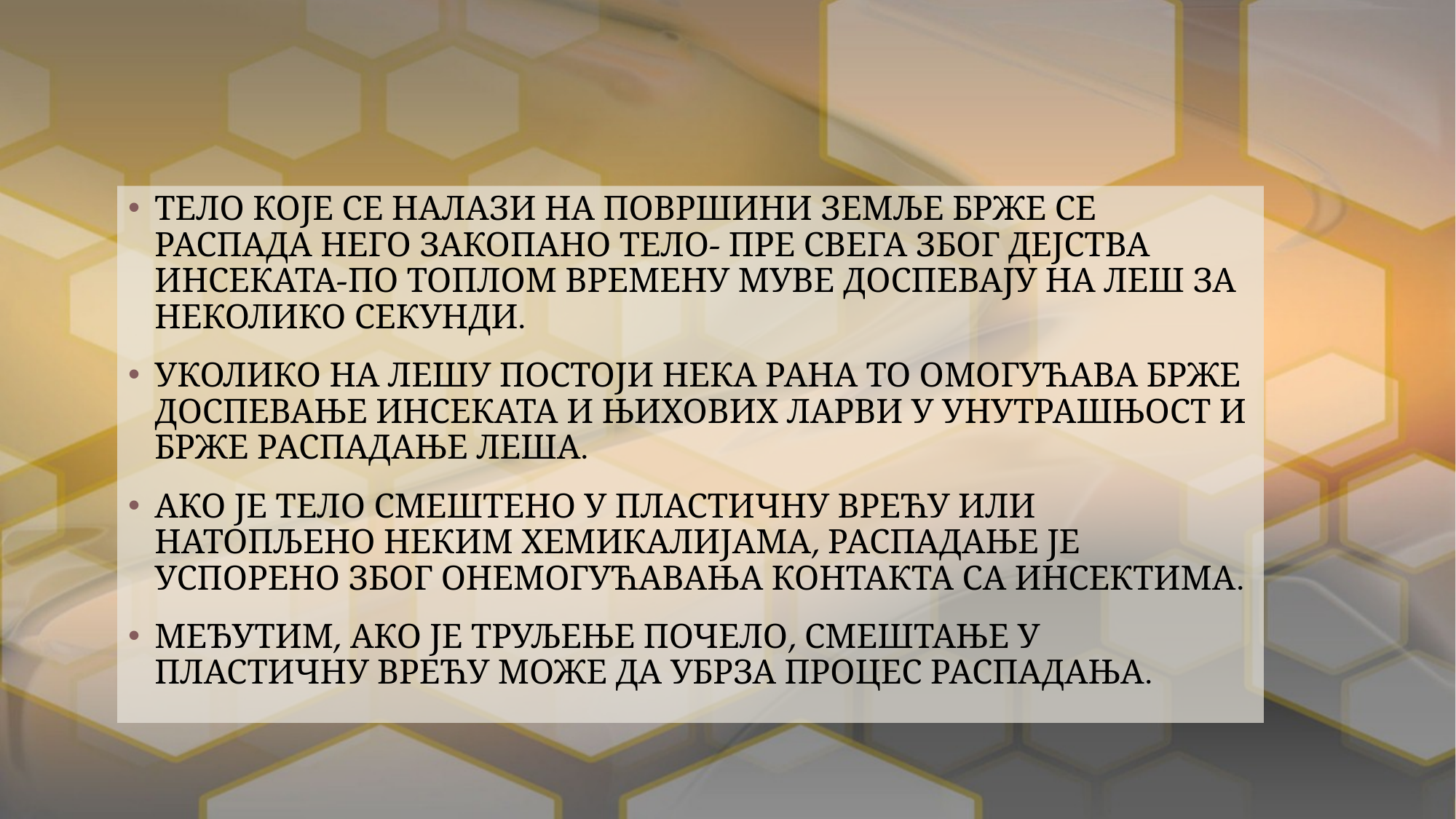

ТЕЛО КОЈЕ СЕ НАЛАЗИ НА ПОВРШИНИ ЗЕМЉЕ БРЖЕ СЕ РАСПАДА НЕГО ЗАКОПАНО ТЕЛО- ПРЕ СВЕГА ЗБОГ ДЕЈСТВА ИНСЕКАТА-ПО ТОПЛОМ ВРЕМЕНУ МУВЕ ДОСПЕВАЈУ НА ЛЕШ ЗА НЕКОЛИКО СЕКУНДИ.
УКОЛИКО НА ЛЕШУ ПОСТОЈИ НЕКА РАНА ТО ОМОГУЋАВА БРЖЕ ДОСПЕВАЊЕ ИНСЕКАТА И ЊИХОВИХ ЛАРВИ У УНУТРАШЊОСТ И БРЖЕ РАСПАДАЊЕ ЛЕША.
АКО ЈЕ ТЕЛО СМЕШТЕНО У ПЛАСТИЧНУ ВРЕЋУ ИЛИ НАТОПЉЕНО НЕКИМ ХЕМИКАЛИЈАМА, РАСПАДАЊЕ ЈЕ УСПОРЕНО ЗБОГ ОНЕМОГУЋАВАЊА КОНТАКТА СА ИНСЕКТИМА.
МЕЂУТИМ, АКО ЈЕ ТРУЉЕЊЕ ПОЧЕЛО, СМЕШТАЊЕ У ПЛАСТИЧНУ ВРЕЋУ МОЖЕ ДА УБРЗА ПРОЦЕС РАСПАДАЊА.